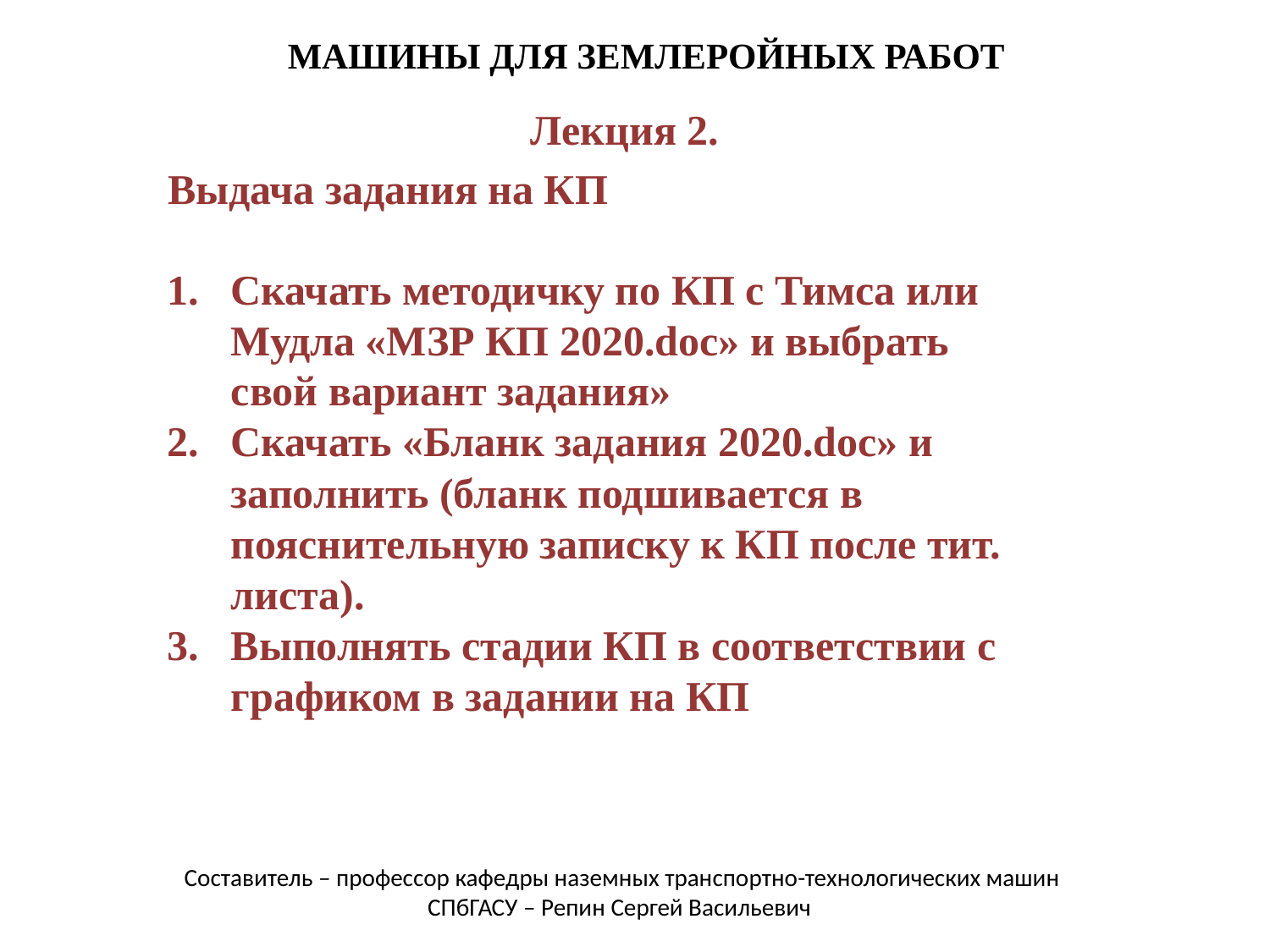

# МАШИНЫ ДЛЯ ЗЕМЛЕРОЙНЫХ РАБОТ
Лекция 2.
Выдача задания на КП

Скачать методичку по КП с Тимса или Мудла «МЗР КП 2020.doc» и выбрать свой вариант задания»
Скачать «Бланк задания 2020.doc» и заполнить (бланк подшивается в пояснительную записку к КП после тит. листа).
Выполнять стадии КП в соответствии с графиком в задании на КП

Составитель – профессор кафедры наземных транспортно-технологических машин  СПбГАСУ – Репин Сергей Васильевич